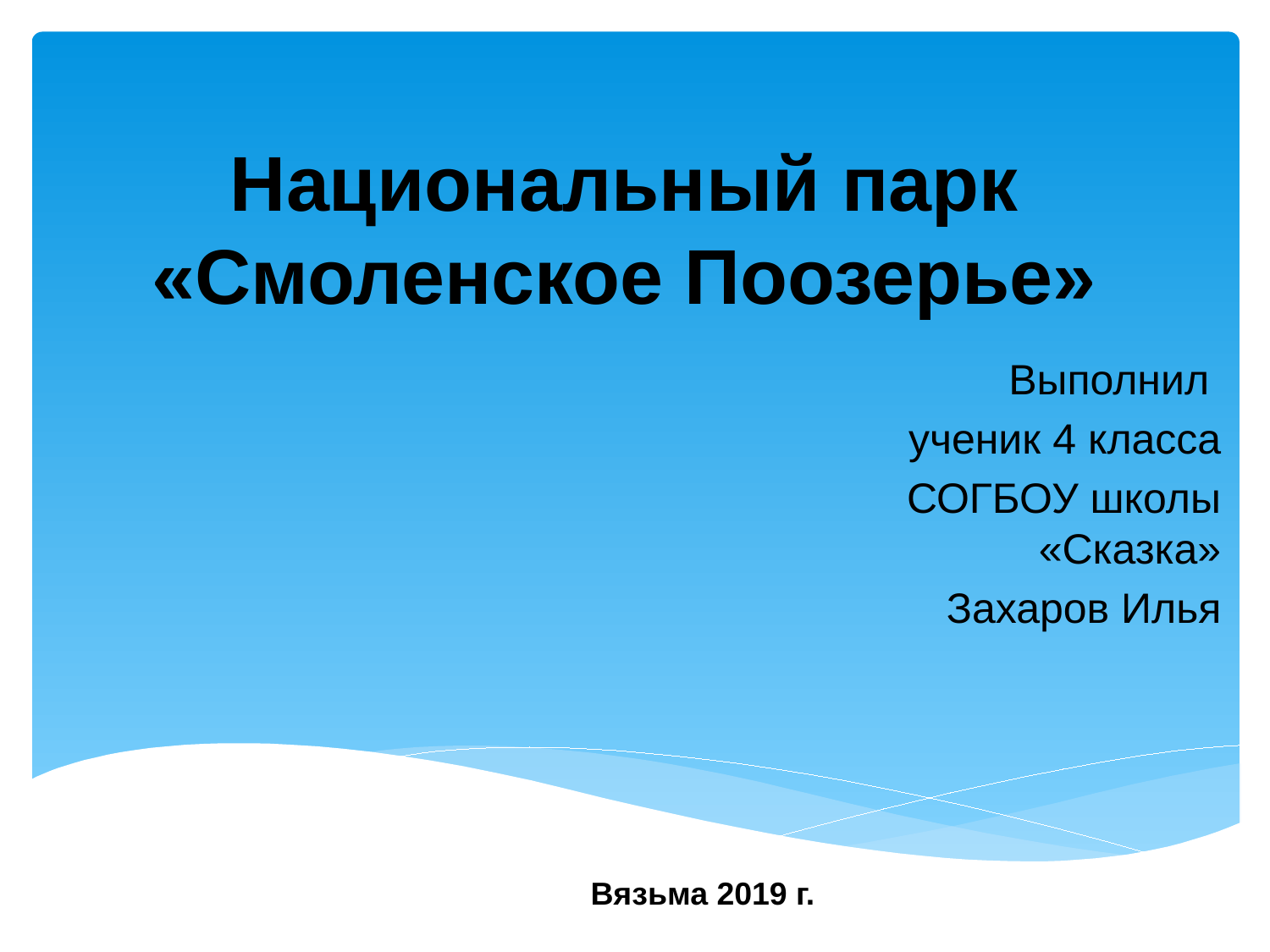

# Национальный парк «Смоленское Поозерье»
Выполнил
ученик 4 класса
СОГБОУ школы «Сказка»
Захаров Илья
Вязьма 2019 г.